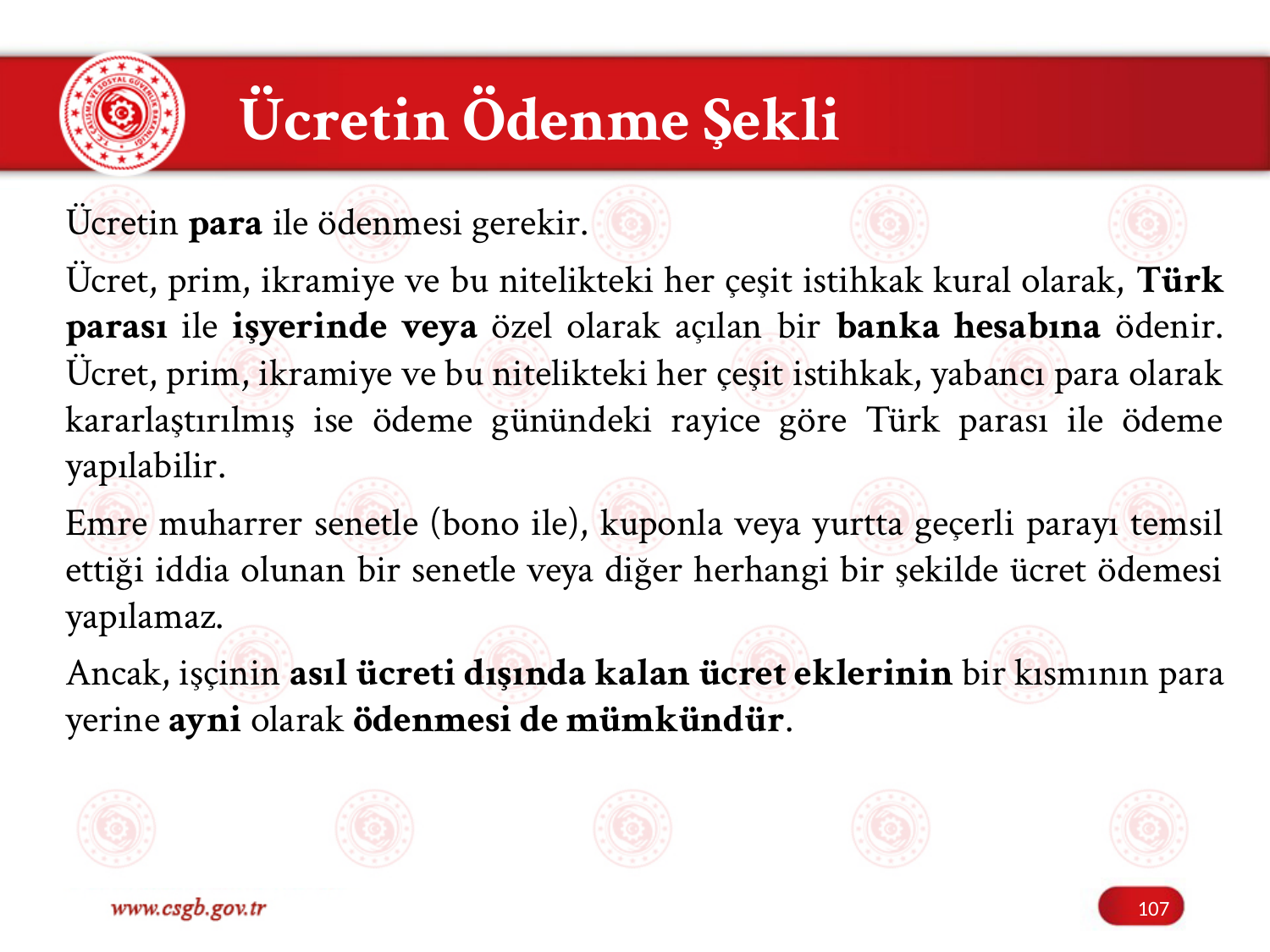

# Ücretin Ödenme Şekli
Ücretin para ile ödenmesi gerekir.
Ücret, prim, ikramiye ve bu nitelikteki her çeşit istihkak kural olarak, Türk parası ile işyerinde veya özel olarak açılan bir banka hesabına ödenir. Ücret, prim, ikramiye ve bu nitelikteki her çeşit istihkak, yabancı para olarak kararlaştırılmış ise ödeme günündeki rayice göre Türk parası ile ödeme yapılabilir.
Emre muharrer senetle (bono ile), kuponla veya yurtta geçerli parayı temsil ettiği iddia olunan bir senetle veya diğer herhangi bir şekilde ücret ödemesi yapılamaz.
Ancak, işçinin asıl ücreti dışında kalan ücret eklerinin bir kısmının para yerine ayni olarak ödenmesi de mümkündür.

107